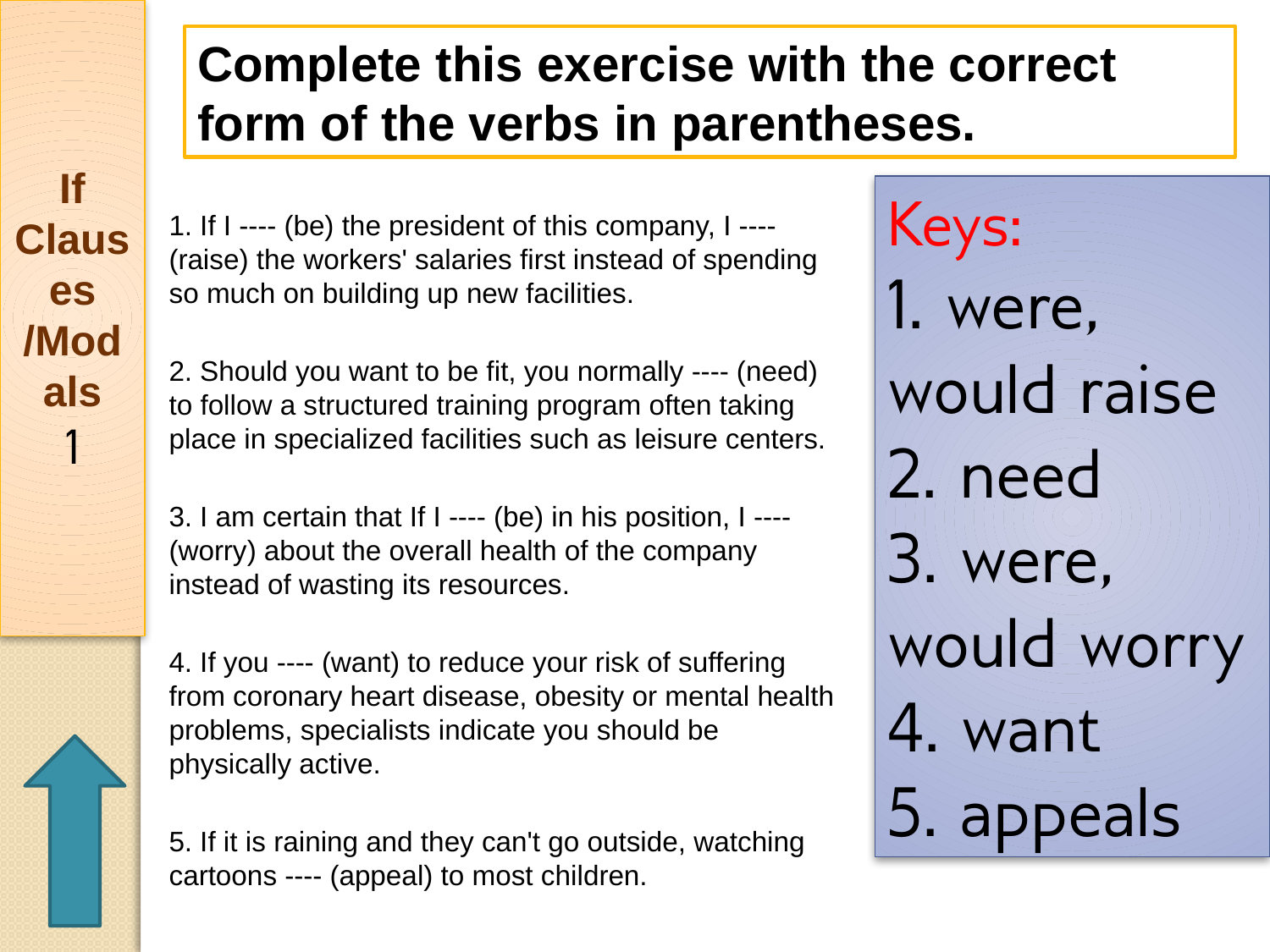

# If Clauses /Modals 1
Complete this exercise with the correct form of the verbs in parentheses.
Keys:
1. were, would raise
2. need
3. were, would worry
4. want
5. appeals
1. If I ---- (be) the president of this company, I ---- (raise) the workers' salaries first instead of spending so much on building up new facilities.
2. Should you want to be fit, you normally ---- (need) to follow a structured training program often taking place in specialized facilities such as leisure centers.
3. I am certain that If I ---- (be) in his position, I ---- (worry) about the overall health of the company instead of wasting its resources.
4. If you ---- (want) to reduce your risk of suffering from coronary heart disease, obesity or mental health problems, specialists indicate you should be physically active.
5. If it is raining and they can't go outside, watching cartoons ---- (appeal) to most children.